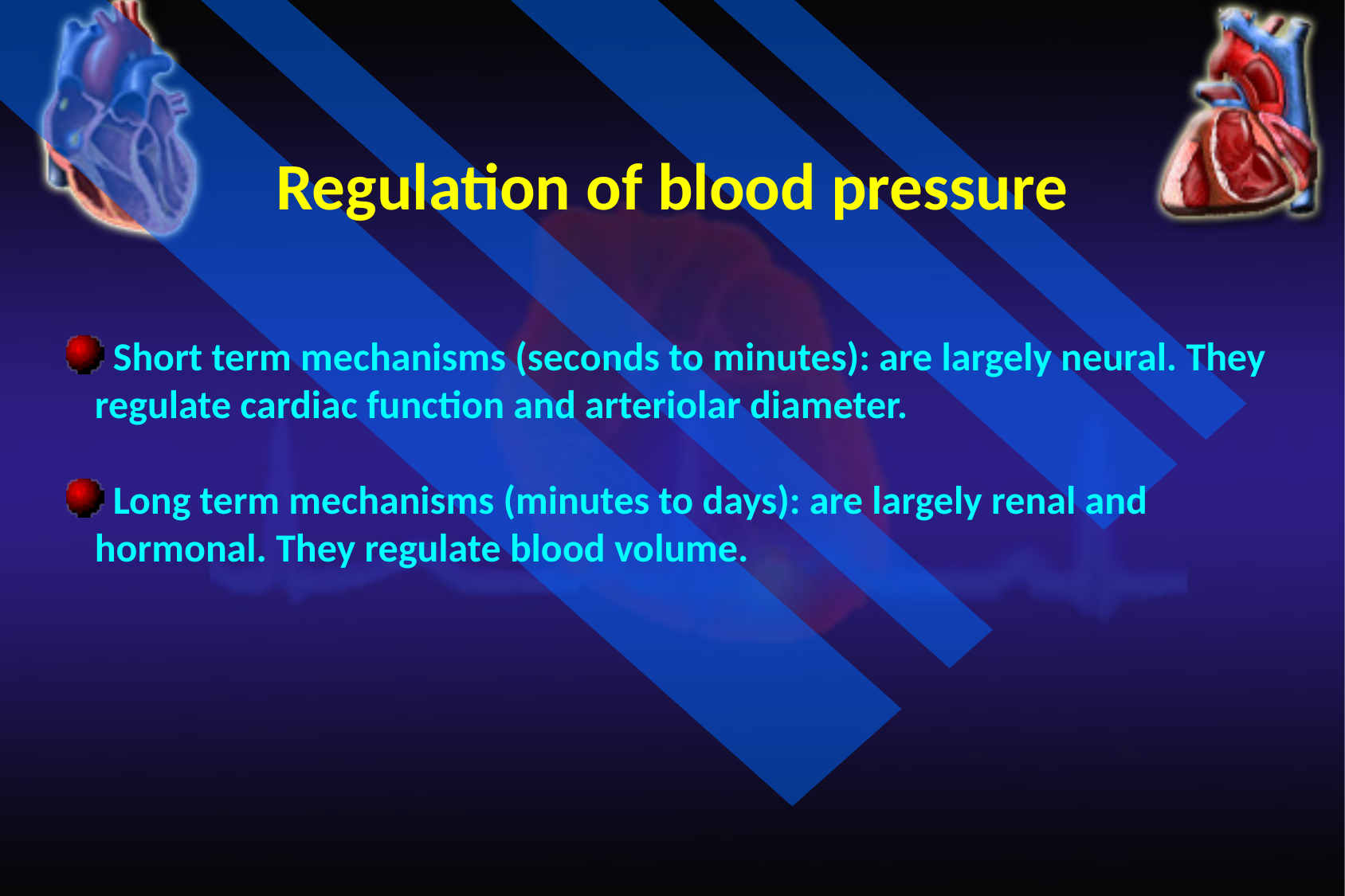

Regulation of blood pressure
 Short term mechanisms (seconds to minutes): are largely neural. They regulate cardiac function and arteriolar diameter.

 Long term mechanisms (minutes to days): are largely renal and hormonal. They regulate blood volume.